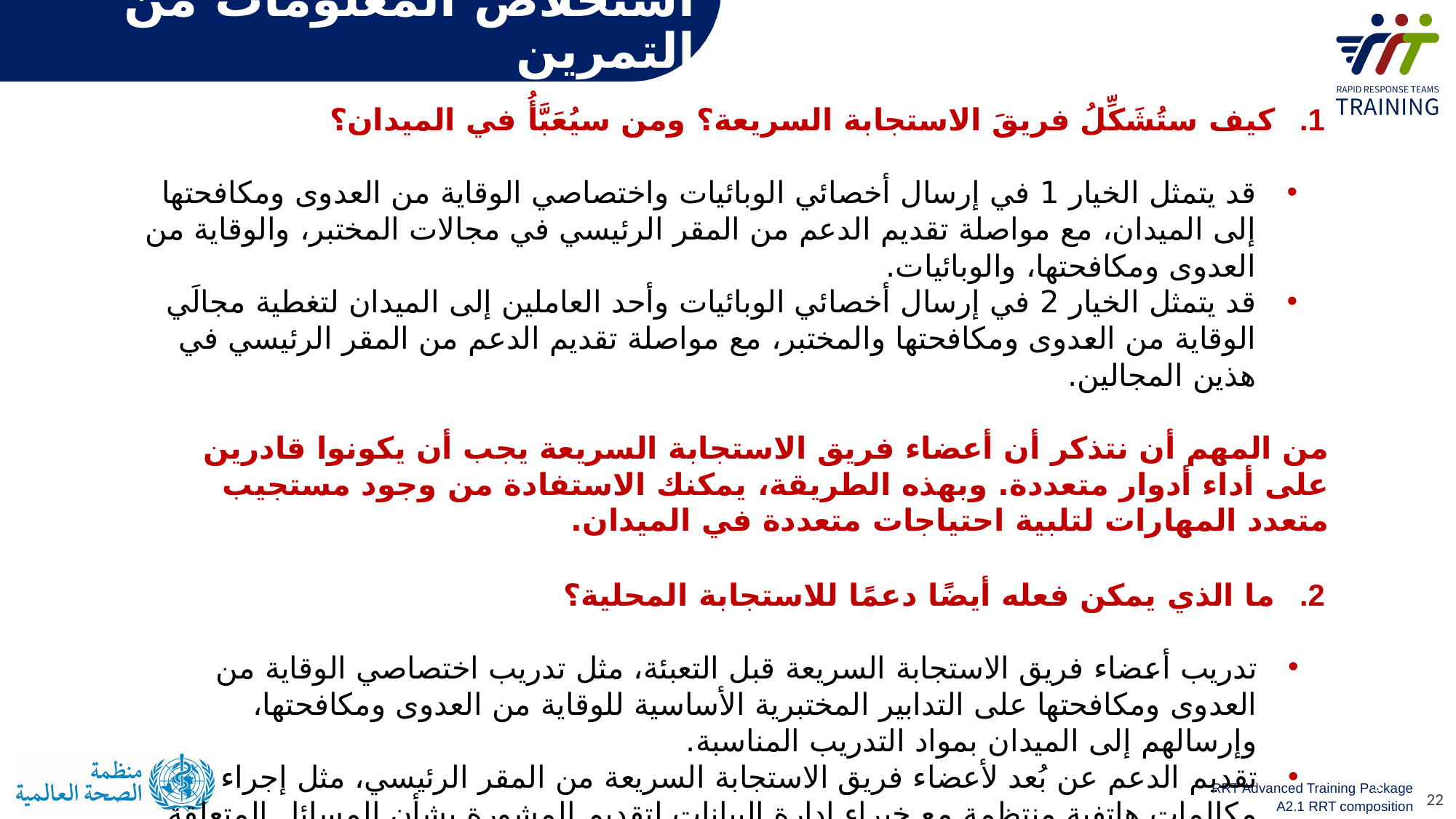

# استخلاص المعلومات من التمرين
كيف ستُشَكِّلُ فريقَ الاستجابة السريعة؟ ومن سيُعَبَّأُ في الميدان؟
قد يتمثل الخيار 1 في إرسال أخصائي الوبائيات واختصاصي الوقاية من العدوى ومكافحتها إلى الميدان، مع مواصلة تقديم الدعم من المقر الرئيسي في مجالات المختبر، والوقاية من العدوى ومكافحتها، والوبائيات.
قد يتمثل الخيار 2 في إرسال أخصائي الوبائيات وأحد العاملين إلى الميدان لتغطية مجالَي الوقاية من العدوى ومكافحتها والمختبر، مع مواصلة تقديم الدعم من المقر الرئيسي في هذين المجالين.

من المهم أن نتذكر أن أعضاء فريق الاستجابة السريعة يجب أن يكونوا قادرين على أداء أدوار متعددة. وبهذه الطريقة، يمكنك الاستفادة من وجود مستجيب متعدد المهارات لتلبية احتياجات متعددة في الميدان.

ما الذي يمكن فعله أيضًا دعمًا للاستجابة المحلية؟
تدريب أعضاء فريق الاستجابة السريعة قبل التعبئة، مثل تدريب اختصاصي الوقاية من العدوى ومكافحتها على التدابير المختبرية الأساسية للوقاية من العدوى ومكافحتها، وإرسالهم إلى الميدان بمواد التدريب المناسبة.
تقديم الدعم عن بُعد لأعضاء فريق الاستجابة السريعة من المقر الرئيسي، مثل إجراء مكالمات هاتفية منتظمة مع خبراء إدارة البيانات لتقديم المشورة بشأن المسائل المتعلقة بإدارة المعلومات.

22